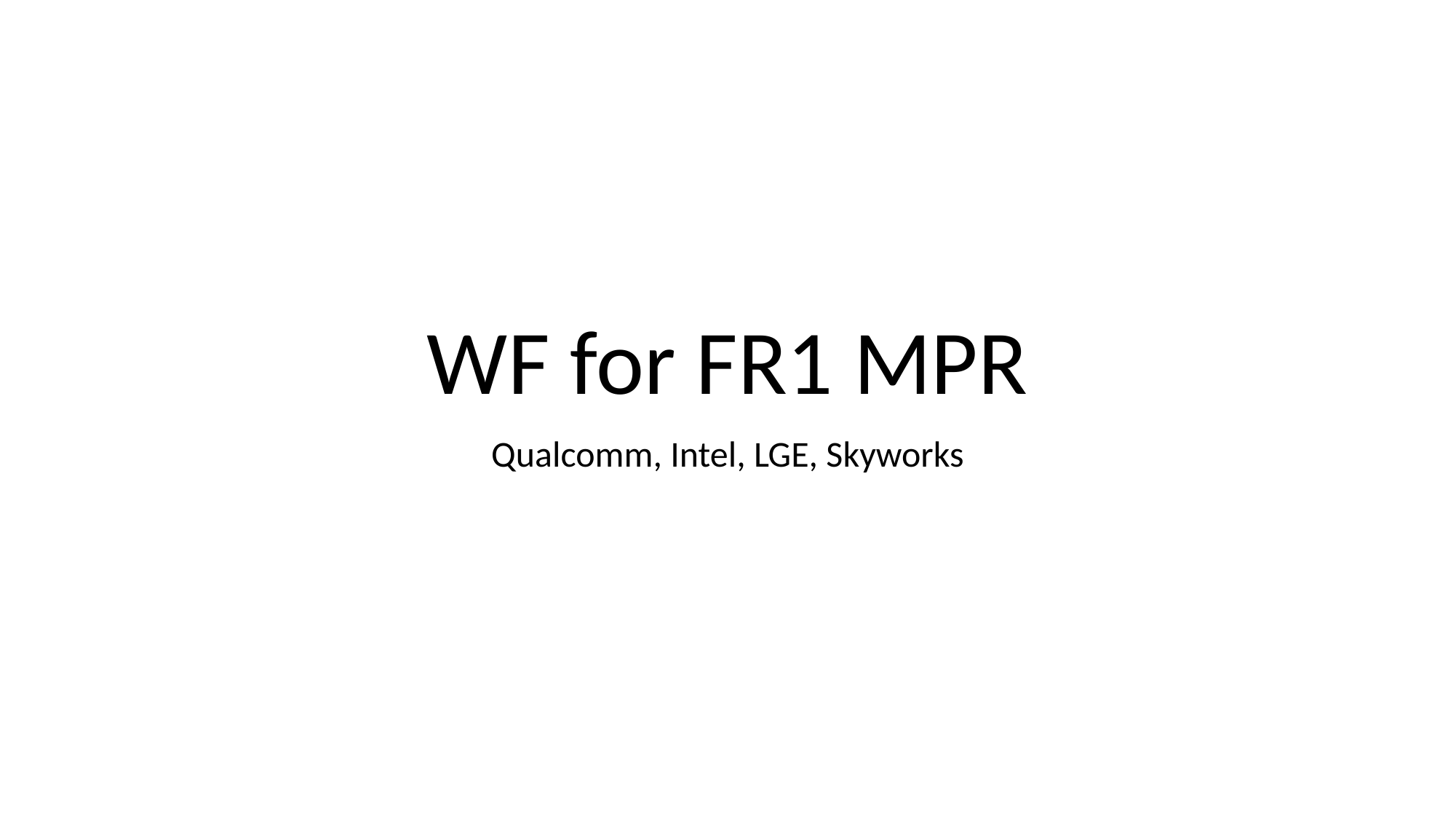

# WF for FR1 MPR
Qualcomm, Intel, LGE, Skyworks